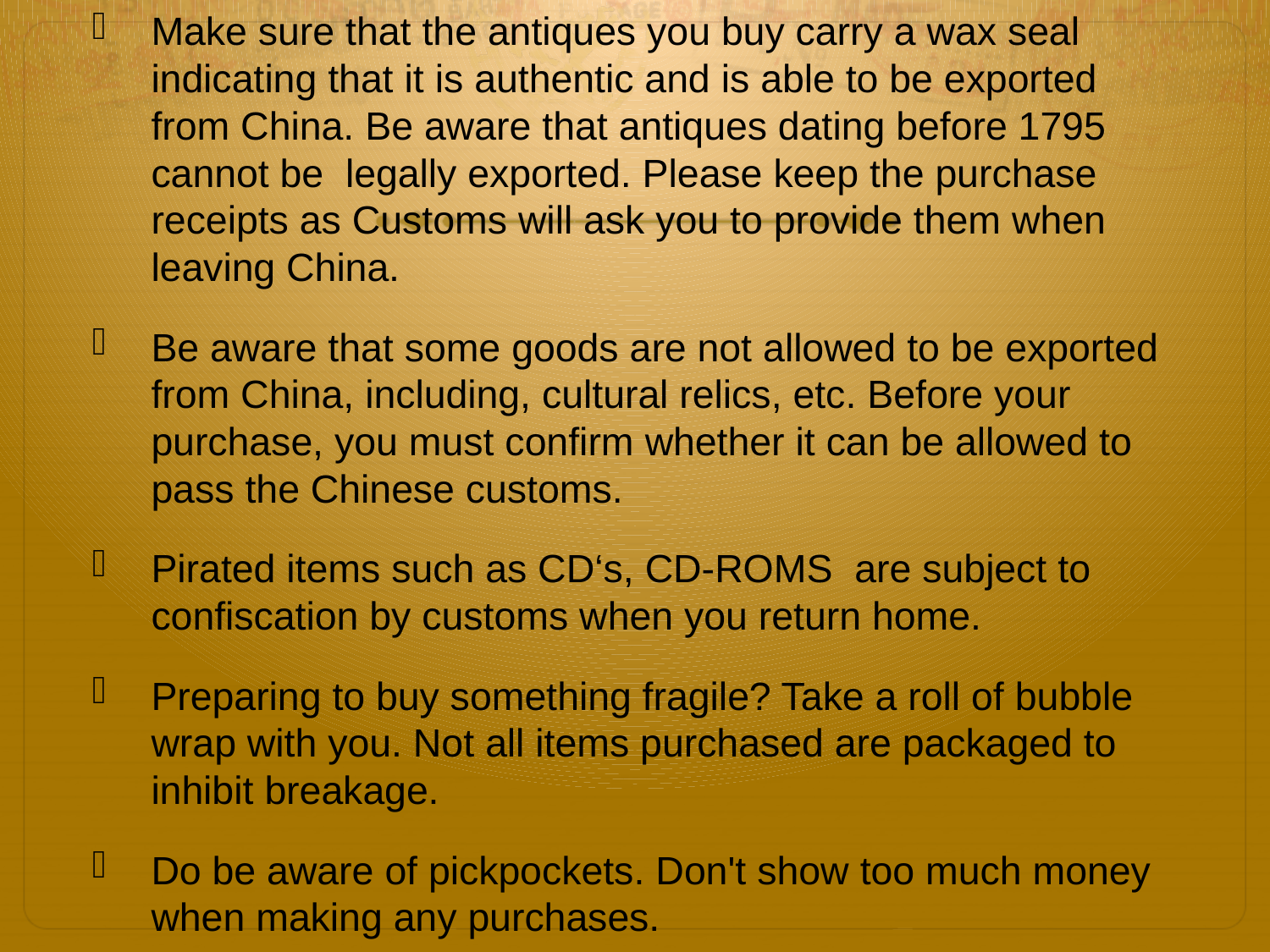

Make sure that the antiques you buy carry a wax seal indicating that it is authentic and is able to be exported from China. Be aware that antiques dating before 1795 cannot be  legally exported. Please keep the purchase receipts as Customs will ask you to provide them when leaving China.
Be aware that some goods are not allowed to be exported from China, including, cultural relics, etc. Before your purchase, you must confirm whether it can be allowed to pass the Chinese customs.
Pirated items such as CD‘s, CD-ROMS  are subject to confiscation by customs when you return home.
Preparing to buy something fragile? Take a roll of bubble wrap with you. Not all items purchased are packaged to inhibit breakage.
Do be aware of pickpockets. Don't show too much money when making any purchases.
#